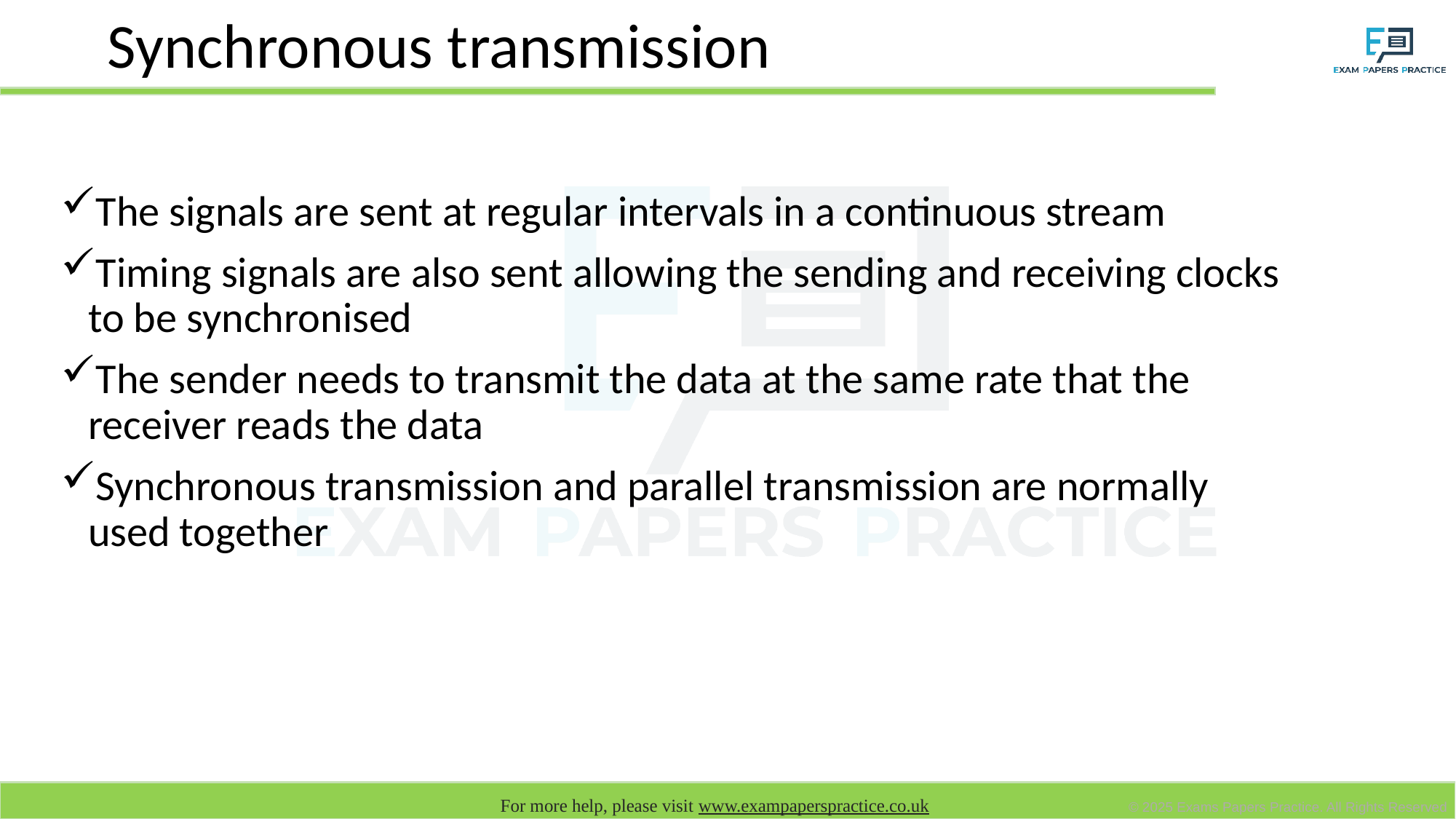

# Synchronous transmission
The signals are sent at regular intervals in a continuous stream
Timing signals are also sent allowing the sending and receiving clocks to be synchronised
The sender needs to transmit the data at the same rate that the receiver reads the data
Synchronous transmission and parallel transmission are normally used together